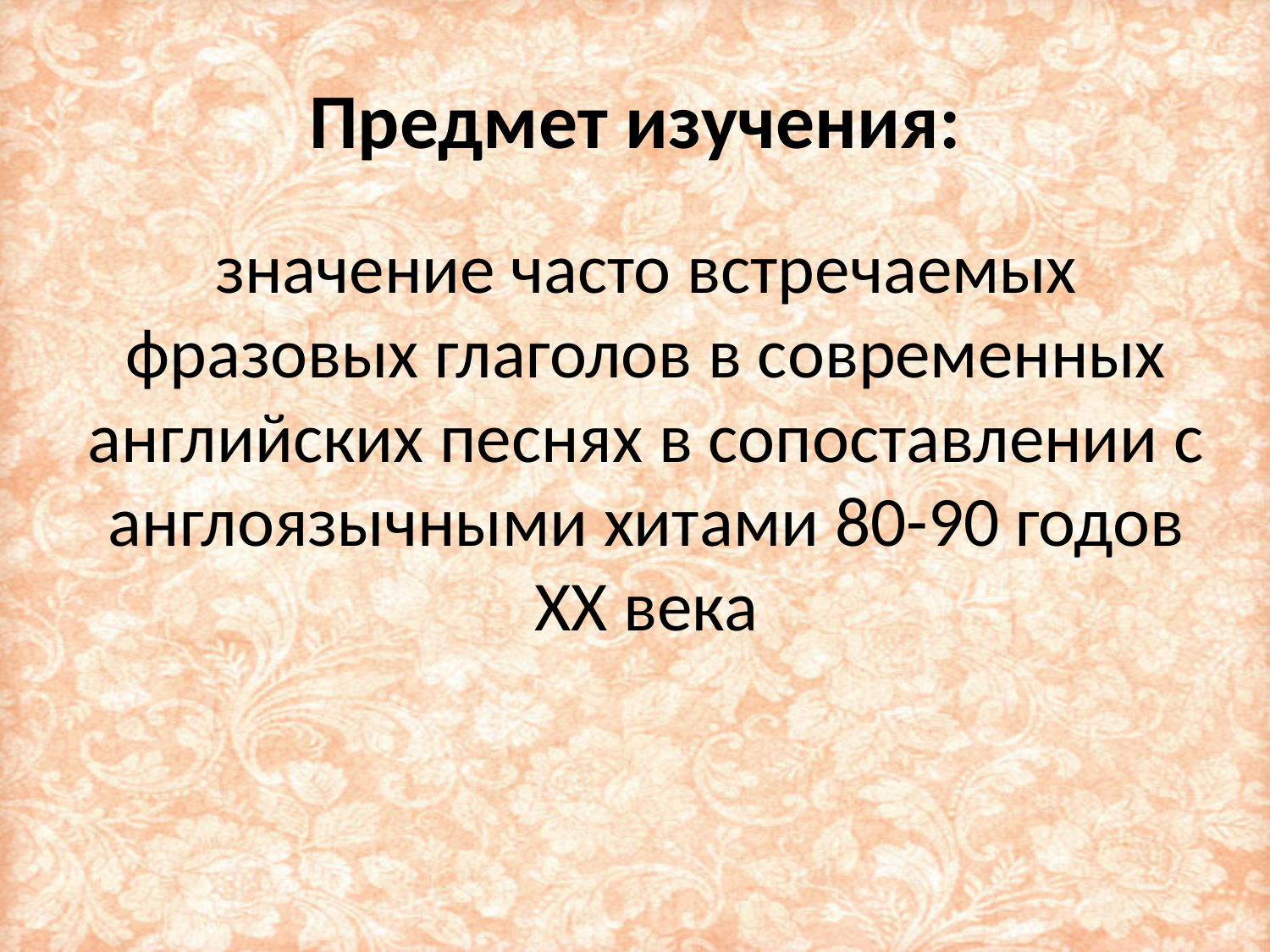

# Предмет изучения:
значение часто встречаемых фразовых глаголов в современных английских песнях в сопоставлении с англоязычными хитами 80-90 годов XX века